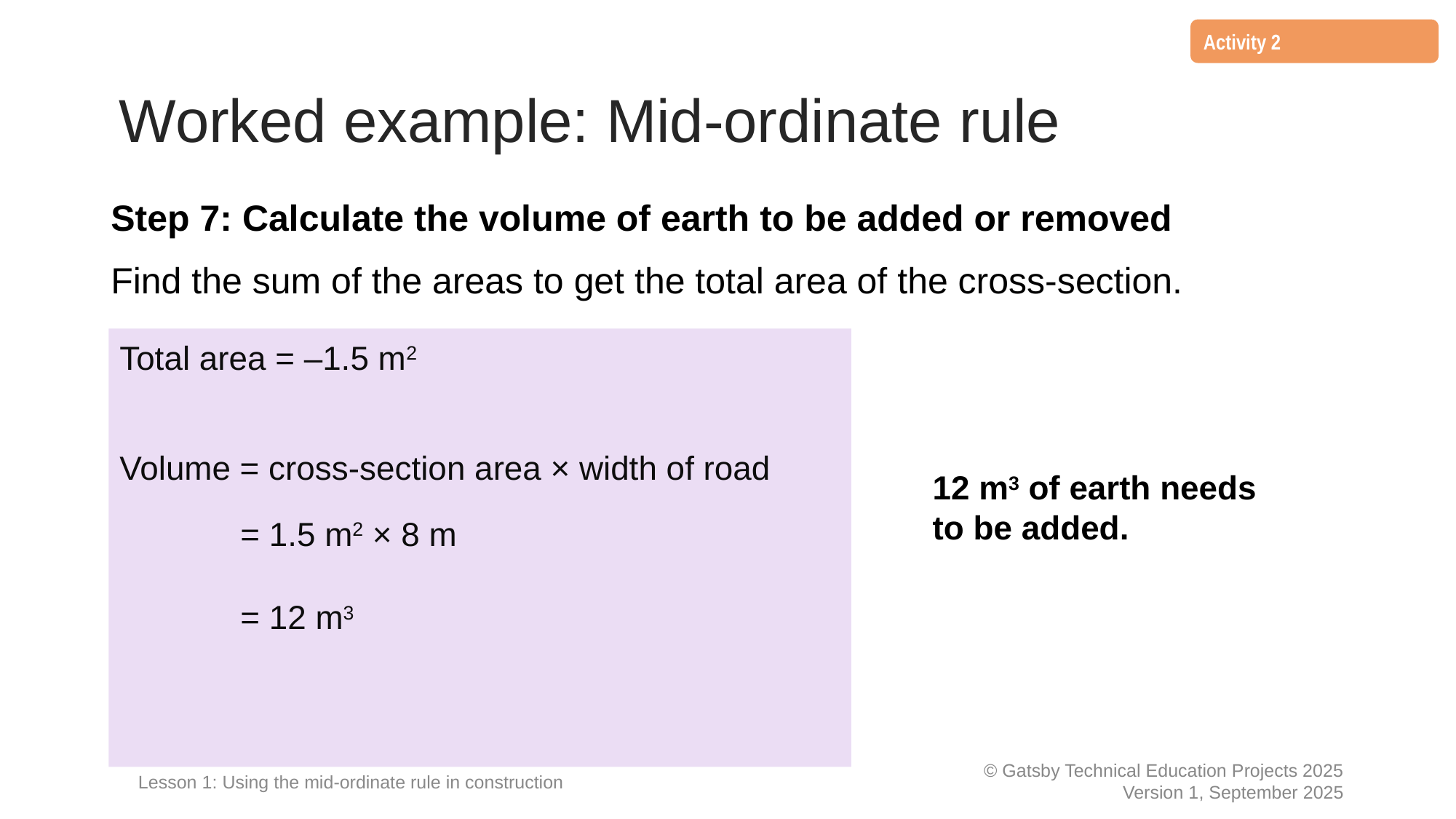

Activity 2
# Worked example: Mid-ordinate rule
Step 7: Calculate the volume of earth to be added or removed
Find the sum of the areas to get the total area of the cross-section.
Total area = –1.5 m2

Volume = cross-section area × width of road

12 m3 of earth needs to be added.
= 1.5 m2 × 8 m
= 12 m3
Lesson 1: Using the mid-ordinate rule in construction